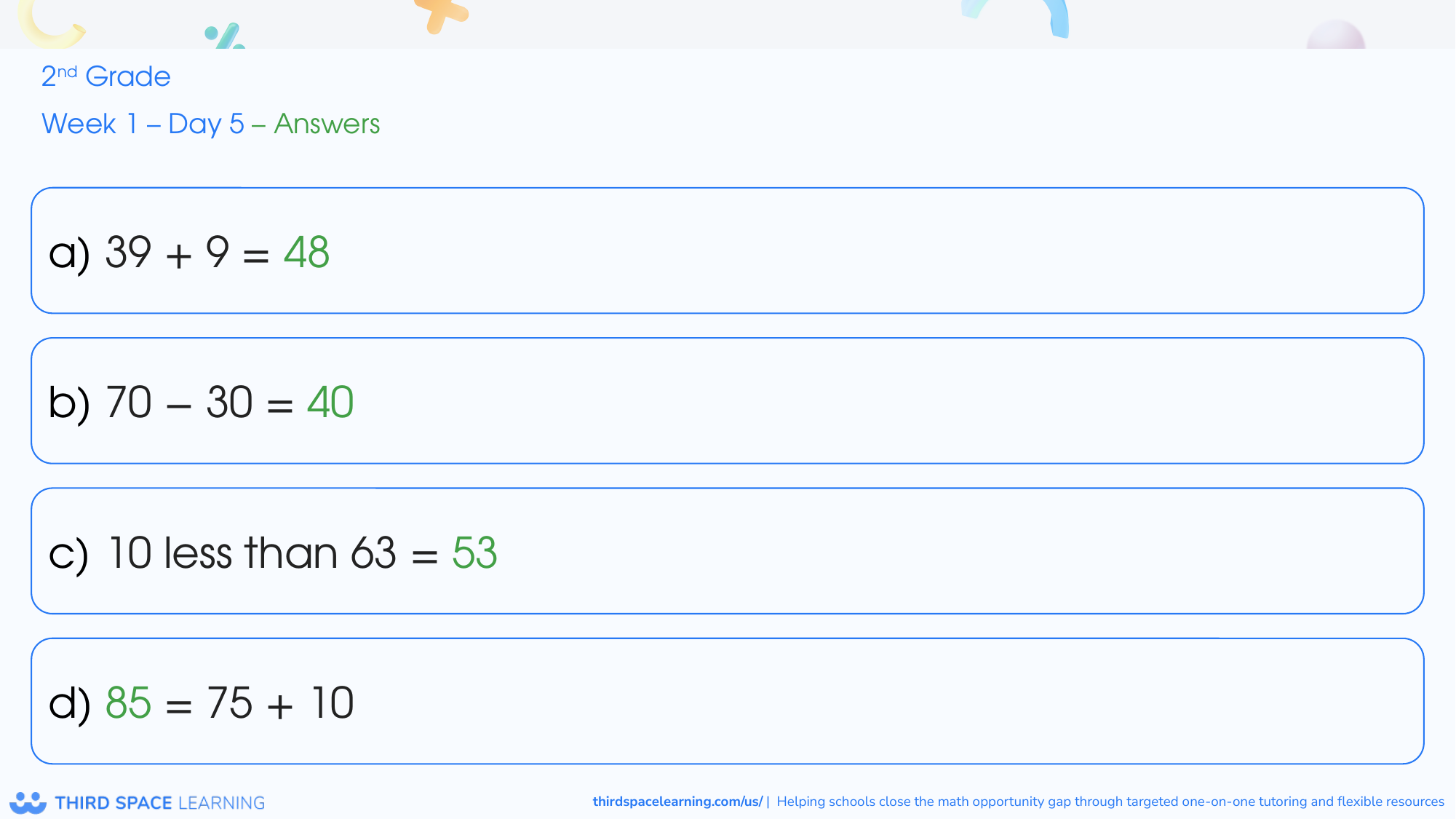

2nd Grade
Week 1 – Day 5 – Answers
39 + 9 = 48
70 − 30 = 40
10 less than 63 = 53
85 = 75 + 10